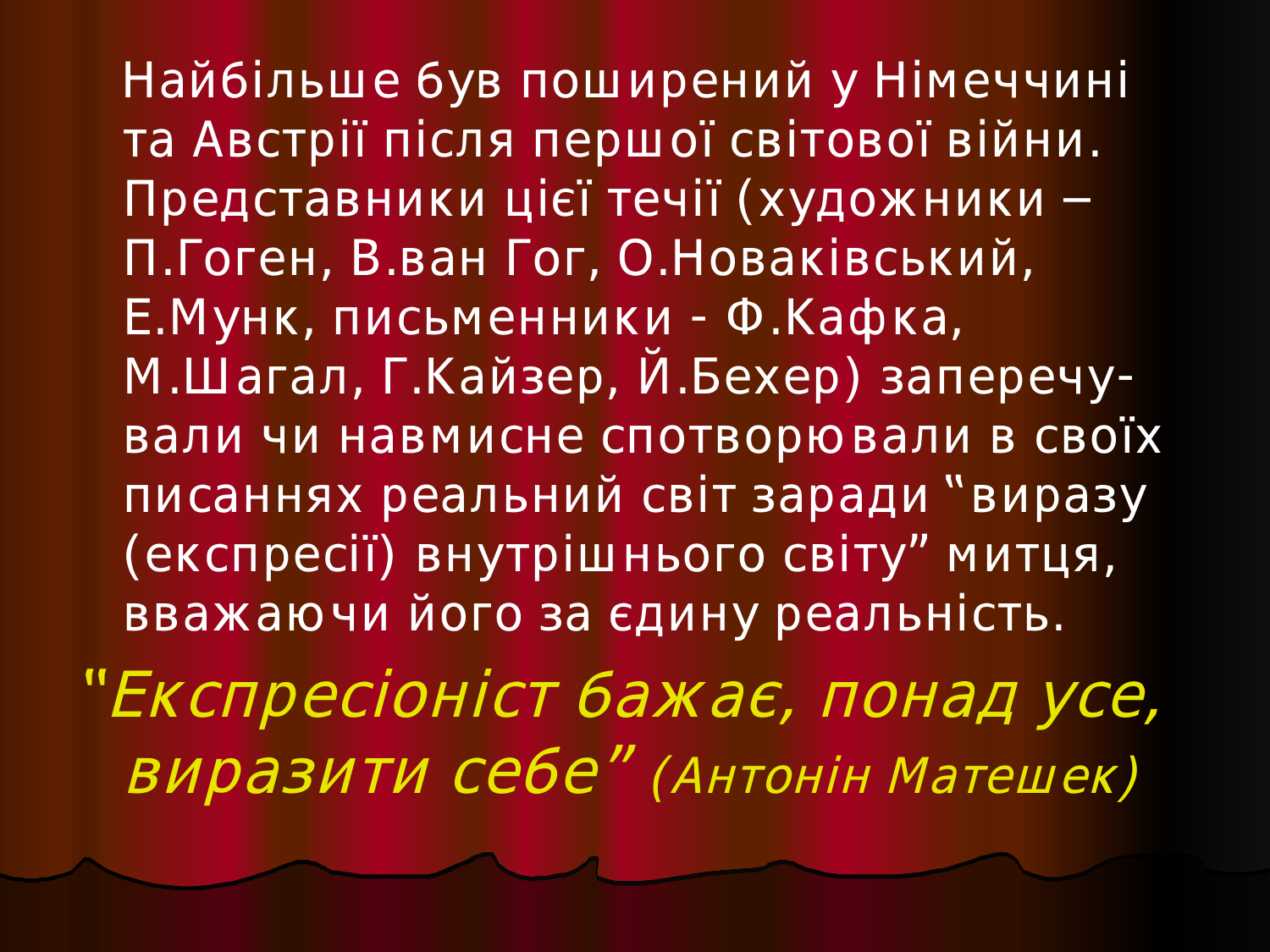

Найбільше був поширений у Німеччині та Австрії після першої світової війни. Представники цієї течії (художники – П.Гоген, В.ван Гог, О.Новаківський, Е.Мунк, письменники - Ф.Кафка, М.Шагал, Г.Кайзер, Й.Бехер) заперечу-вали чи навмисне спотворювали в своїх писаннях реальний світ заради “виразу (експресії) внутрішнього світу” митця, вважаючи його за єдину реальність.
“Експресіоніст бажає, понад усе, виразити себе” (Антонін Матешек)